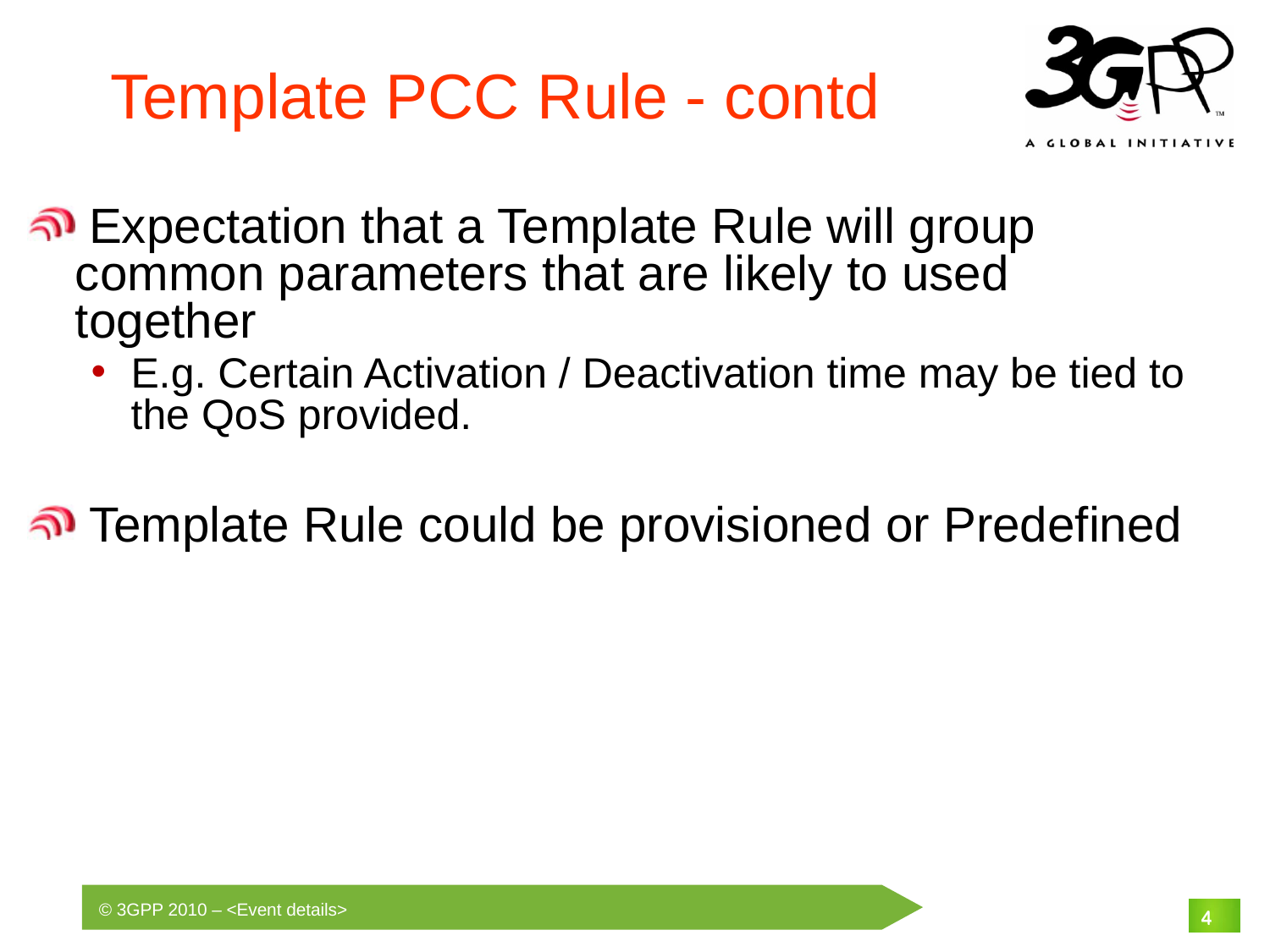

# Template PCC Rule - contd

 Expectation that a Template Rule will group  common parameters that are likely to used together
E.g. Certain Activation / Deactivation time may be tied to the QoS provided.

 Template Rule could be provisioned or Predefined

4
4